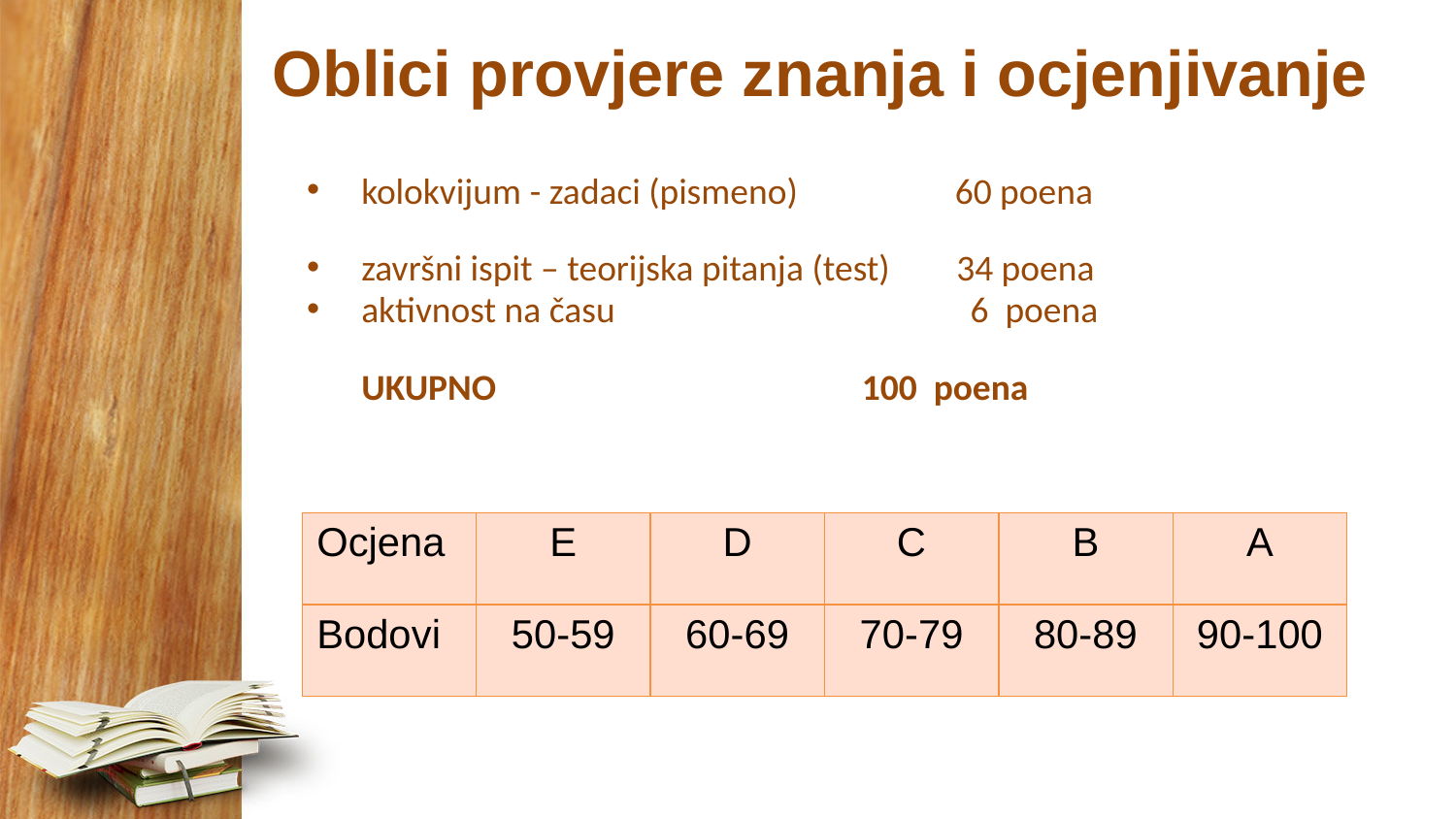

# Oblici provjere znanja i ocjenjivanje
kolokvijum - zadaci (pismeno)                   60 poena
završni ispit – teorijska pitanja (test)        34 poena
aktivnost na času                                           6  poena
	UKUPNO	                                           100  poena

| Ocjena | E | D | C | B | A |
| --- | --- | --- | --- | --- | --- |
| Bodovi | 50-59 | 60-69 | 70-79 | 80-89 | 90-100 |